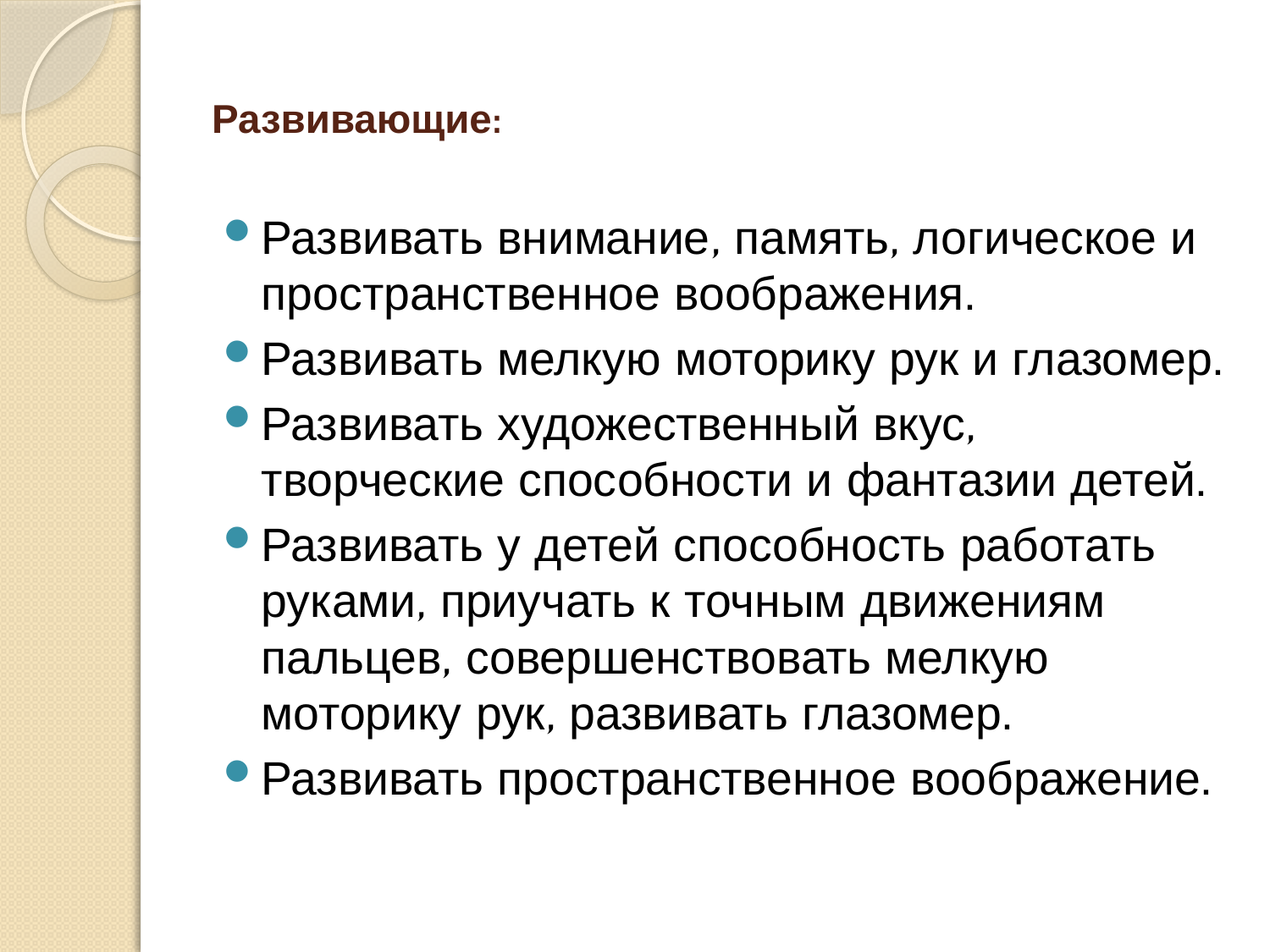

# Развивающие:
Развивать внимание, память, логическое и пространственное воображения.
Развивать мелкую моторику рук и глазомер.
Развивать художественный вкус, творческие способности и фантазии детей.
Развивать у детей способность работать руками, приучать к точным движениям пальцев, совершенствовать мелкую моторику рук, развивать глазомер.
Развивать пространственное воображение.